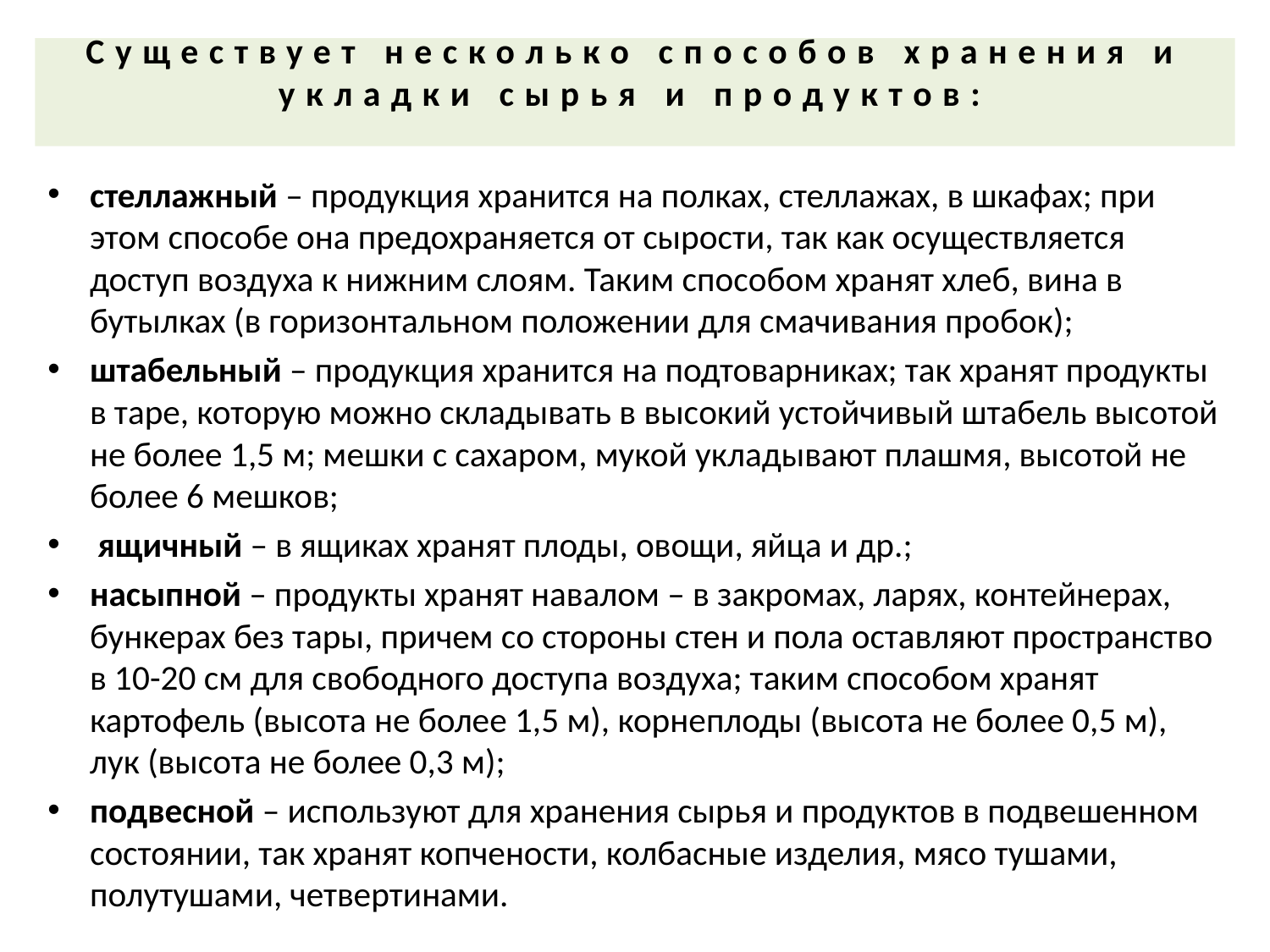

# Существует несколько способов хранения и укладки сырья и продуктов:
стеллажный – продукция хранится на полках, стеллажах, в шкафах; при этом способе она предохраняется от сырости, так как осуществляется доступ воздуха к нижним слоям. Таким способом хранят хлеб, вина в бутылках (в горизонтальном положении для смачивания пробок);
штабельный – продукция хранится на подтоварниках; так хранят продукты в таре, которую можно складывать в высокий устойчивый штабель высотой не более 1,5 м; мешки с сахаром, мукой укладывают плашмя, высотой не более 6 мешков;
 ящичный – в ящиках хранят плоды, овощи, яйца и др.;
насыпной – продукты хранят навалом – в закромах, ларях, контейнерах, бункерах без тары, причем со стороны стен и пола оставляют пространство в 10-20 см для свободного доступа воздуха; таким способом хранят картофель (высота не более 1,5 м), корнеплоды (высота не более 0,5 м), лук (высота не более 0,3 м);
подвесной – используют для хранения сырья и продуктов в подвешенном состоянии, так хранят копчености, колбасные изделия, мясо тушами, полутушами, четвертинами.